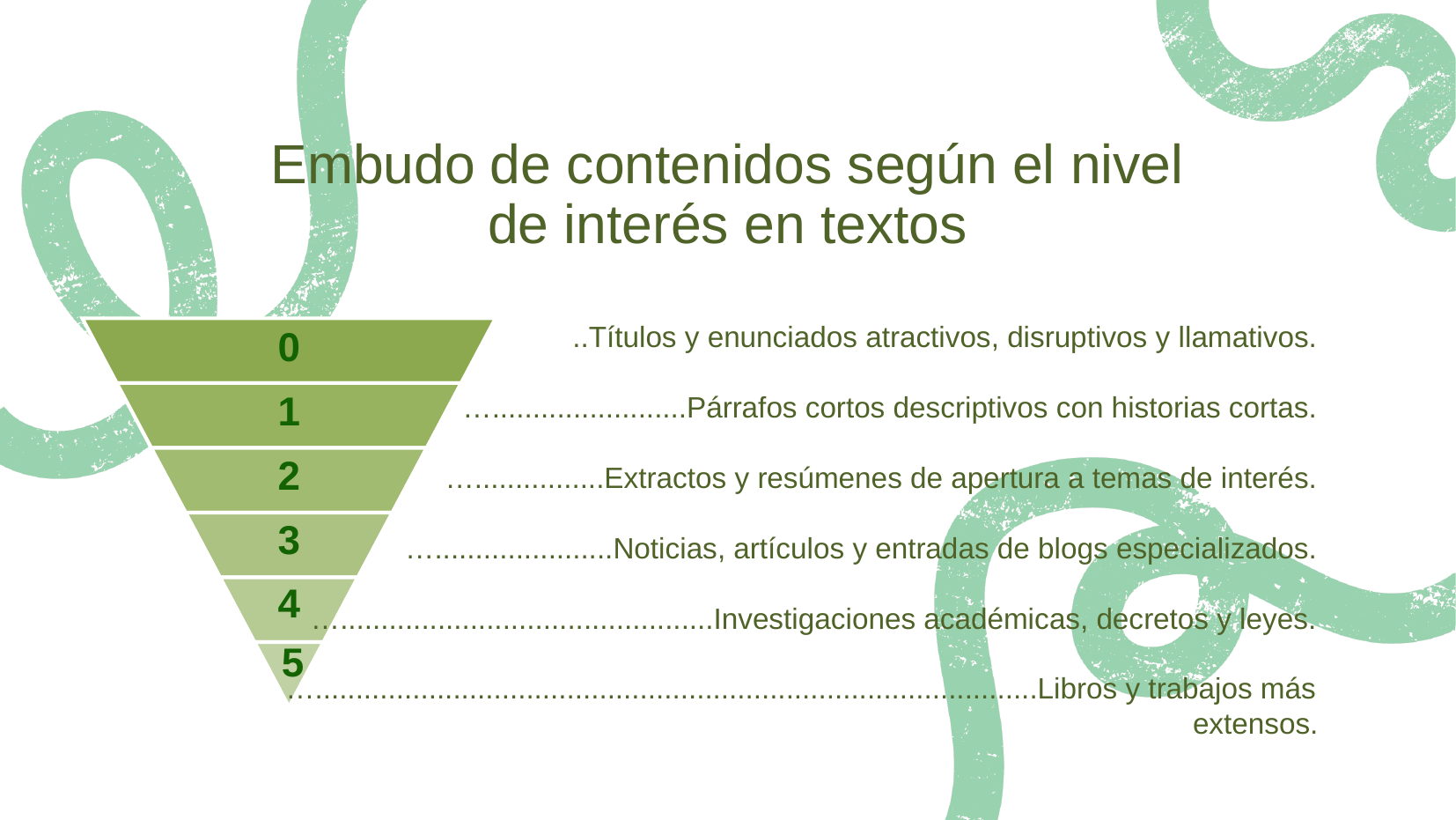

Embudo de contenidos según el nivel de interés en textos
0
1
2
3
4
5
..Títulos y enunciados atractivos, disruptivos y llamativos.

…........................Párrafos cortos descriptivos con historias cortas.

…................Extractos y resúmenes de apertura a temas de interés.

…......................Noticias, artículos y entradas de blogs especializados.

…..............................................Investigaciones académicas, decretos y leyes.

….........................................................................................Libros y trabajos más extensos.